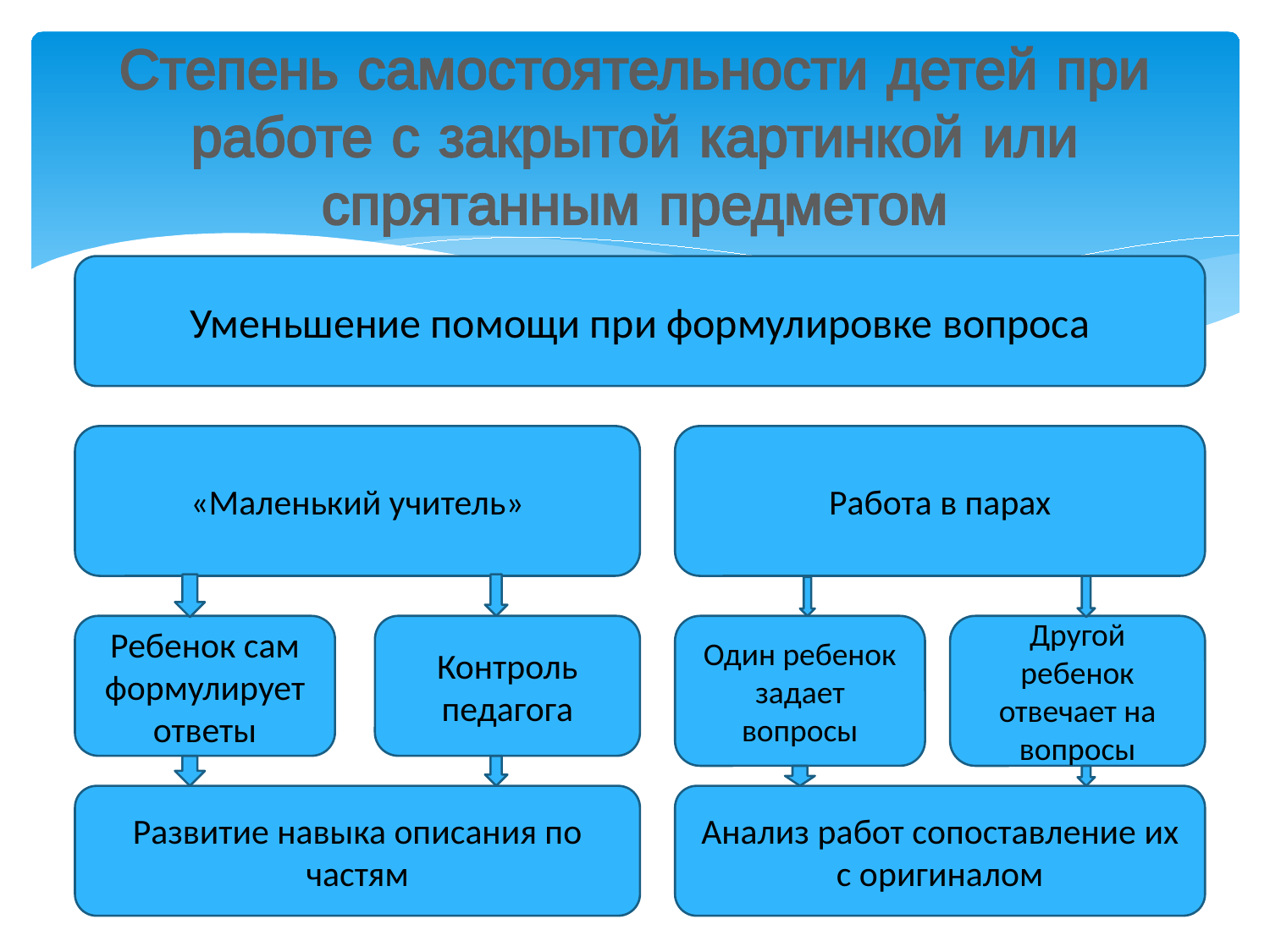

# Степень самостоятельности детей при работе с закрытой картинкой или спрятанным предметом

Уменьшение помощи при формулировке вопроса
«Маленький учитель»
Работа в парах

Ребенок сам формулирует ответы
Контроль педагога
Один ребенок задает вопросы
Другой ребенок отвечает на вопросы

Развитие навыка описания по частям
Анализ работ сопоставление их с оригиналом